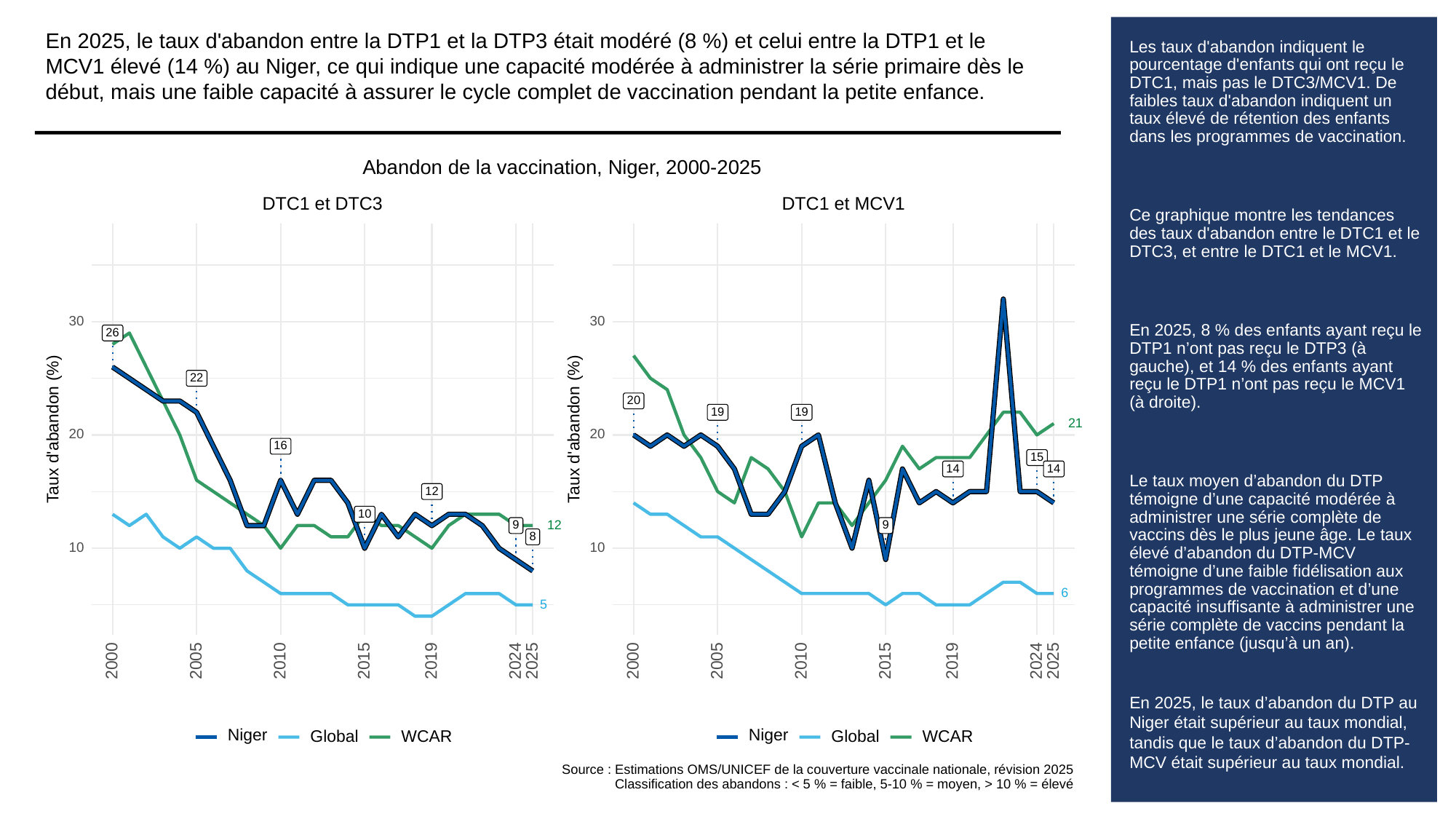

En 2025, le taux d'abandon entre la DTP1 et la DTP3 était modéré (8 %) et celui entre la DTP1 et le MCV1 élevé (14 %) au Niger, ce qui indique une capacité modérée à administrer la série primaire dès le début, mais une faible capacité à assurer le cycle complet de vaccination pendant la petite enfance.
# Les taux d'abandon indiquent le pourcentage d'enfants qui ont reçu le DTC1, mais pas le DTC3/MCV1. De faibles taux d'abandon indiquent un taux élevé de rétention des enfants dans les programmes de vaccination.

Ce graphique montre les tendances des taux d'abandon entre le DTC1 et le DTC3, et entre le DTC1 et le MCV1.

En 2025, 8 % des enfants ayant reçu le DTP1 n’ont pas reçu le DTP3 (à gauche), et 14 % des enfants ayant reçu le DTP1 n’ont pas reçu le MCV1 (à droite).

Le taux moyen d’abandon du DTP témoigne d’une capacité modérée à administrer une série complète de vaccins dès le plus jeune âge. Le taux élevé d’abandon du DTP-MCV témoigne d’une faible fidélisation aux programmes de vaccination et d’une capacité insuffisante à administrer une série complète de vaccins pendant la petite enfance (jusqu’à un an).

En 2025, le taux d’abandon du DTP au Niger était supérieur au taux mondial, tandis que le taux d’abandon du DTP-MCV était supérieur au taux mondial.

Abandon de la vaccination, Niger, 2000-2025
DTC1 et DTC3
DTC1 et MCV1

30
30

26

22

20

19
19

21
Taux d'abandon (%)
Taux d'abandon (%)
20
20

16

15

14
14

12

10

12
9
9

8

10
10

6
5

2000
2005
2010
2015
2019
2024
2025
2000
2005
2010
2015
2019
2024
2025
Niger
Niger
Global
WCAR
Global
WCAR

Source : Estimations OMS/UNICEF de la couverture vaccinale nationale, révision 2025
Classification des abandons : < 5 % = faible, 5-10 % = moyen, > 10 % = élevé